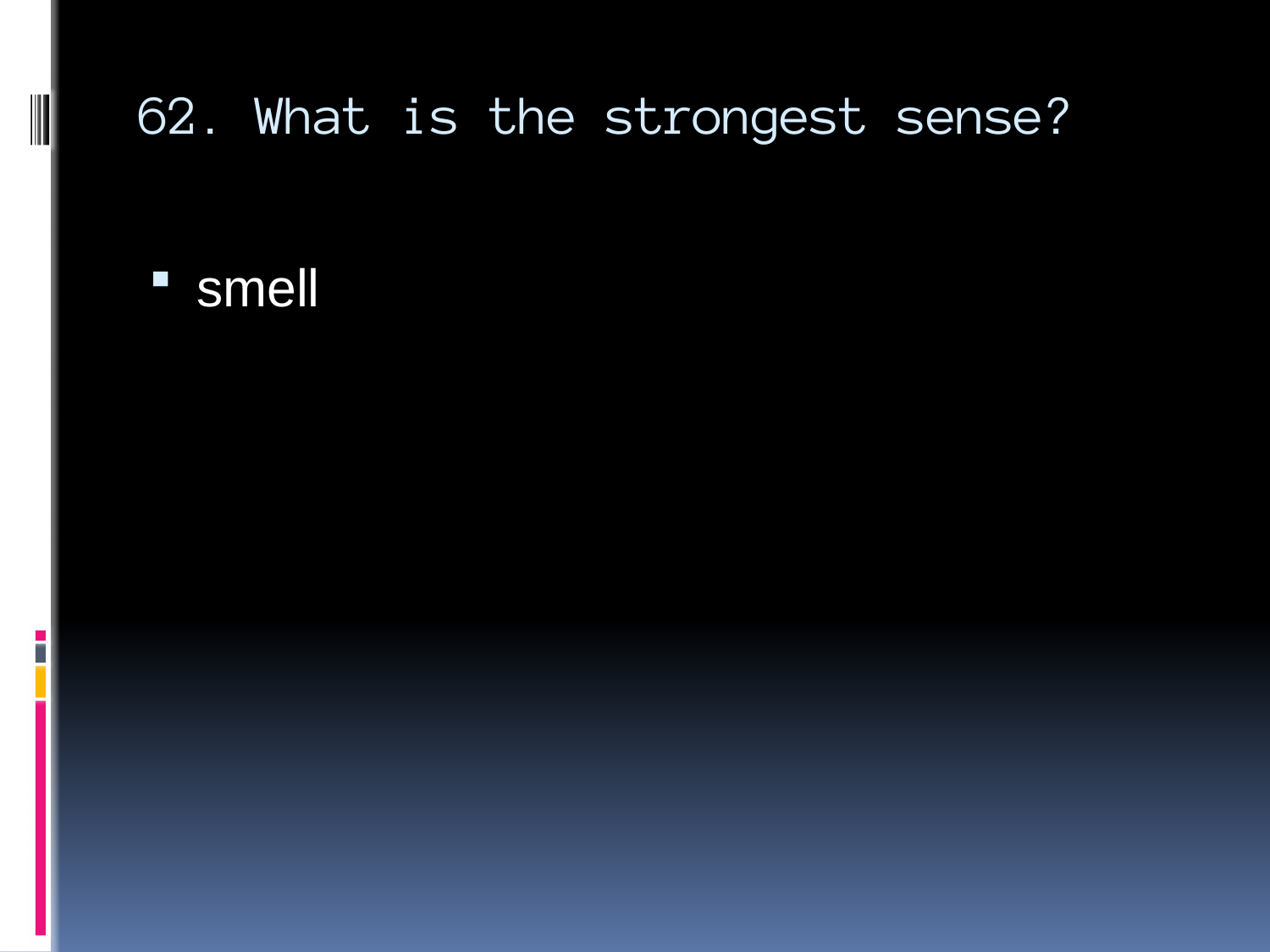

# 62. What is the strongest sense?
smell